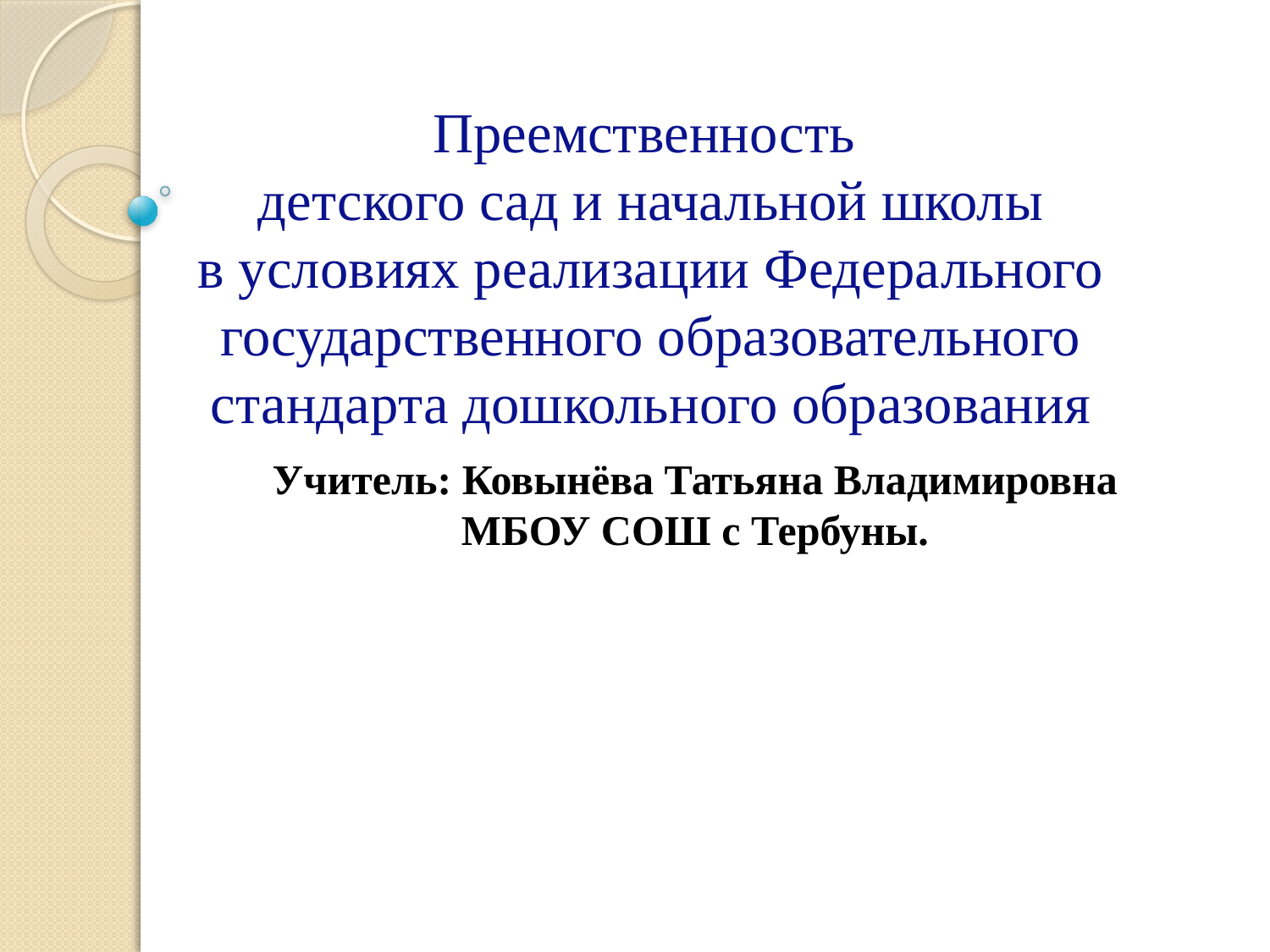

# Преемственность детского сад и начальной школы в условиях реализации Федерального государственного образовательного стандарта дошкольного образования
Учитель: Ковынёва Татьяна Владимировна
МБОУ СОШ с Тербуны.